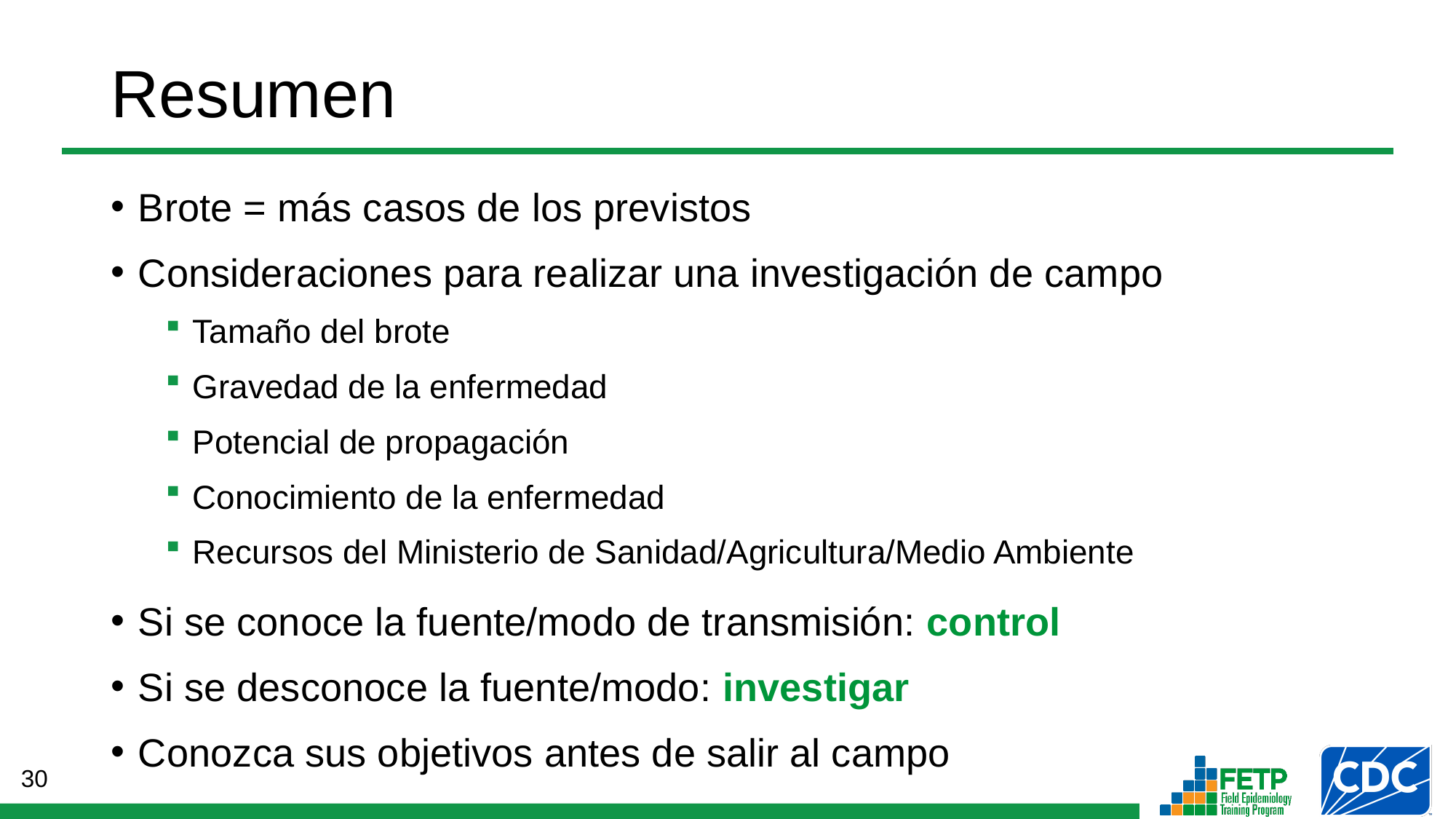

Resumen
Brote = más casos de los previstos
Consideraciones para realizar una investigación de campo
Tamaño del brote
Gravedad de la enfermedad
Potencial de propagación
Conocimiento de la enfermedad
Recursos del Ministerio de Sanidad/Agricultura/Medio Ambiente
Si se conoce la fuente/modo de transmisión: control
Si se desconoce la fuente/modo: investigar
Conozca sus objetivos antes de salir al campo